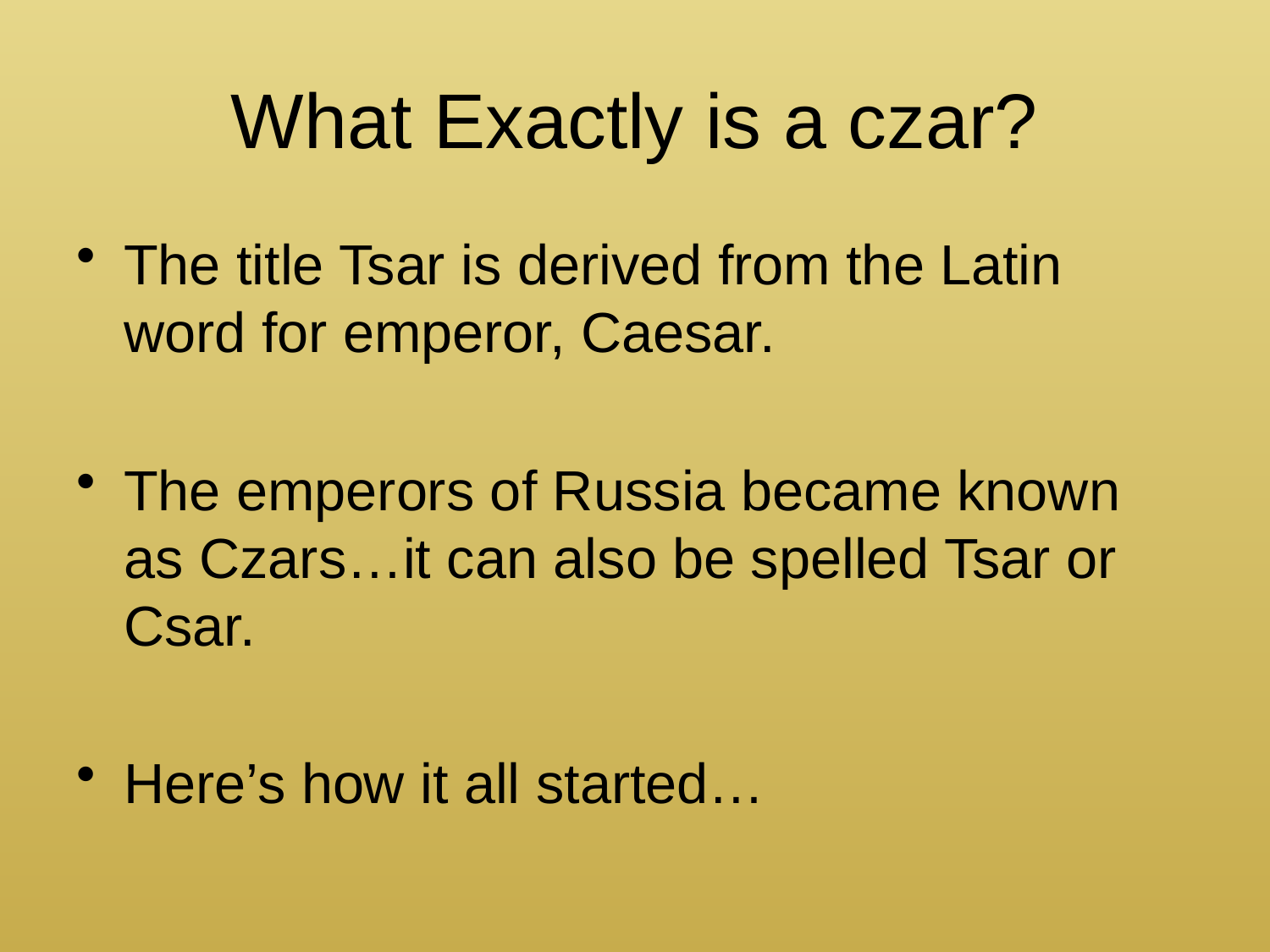

# What Exactly is a czar?
The title Tsar is derived from the Latin word for emperor, Caesar.

The emperors of Russia became known as Czars…it can also be spelled Tsar or Csar.

Here’s how it all started…